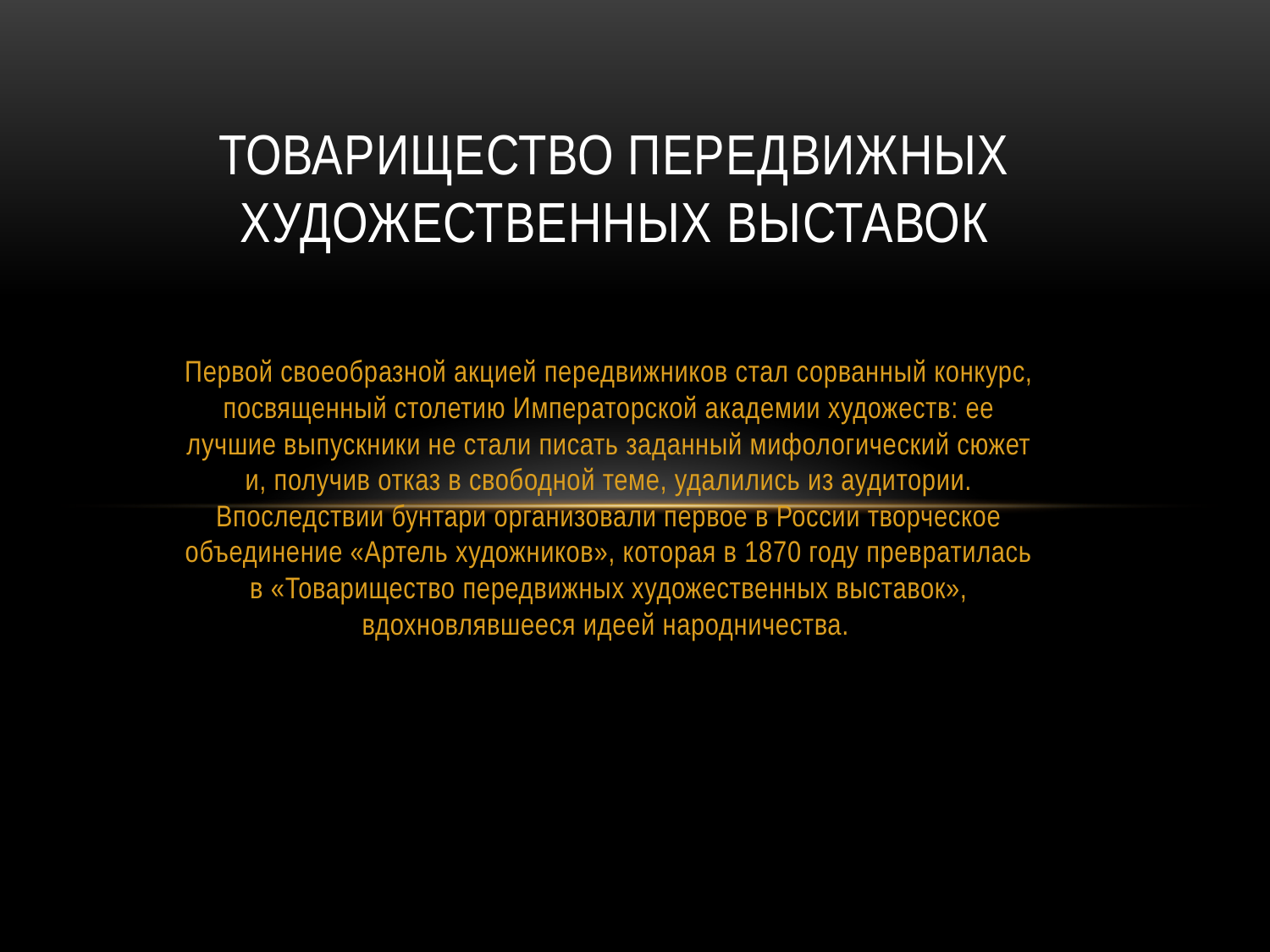

# Товарищество передвижных художественных выставок
Первой своеобразной акцией передвижников стал сорванный конкурс, посвященный столетию Императорской академии художеств: ее лучшие выпускники не стали писать заданный мифологический сюжет и, получив отказ в свободной теме, удалились из аудитории. Впоследствии бунтари организовали первое в России творческое объединение «Артель художников», которая в 1870 году превратилась в «Товарищество передвижных художественных выставок», вдохновлявшееся идеей народничества.